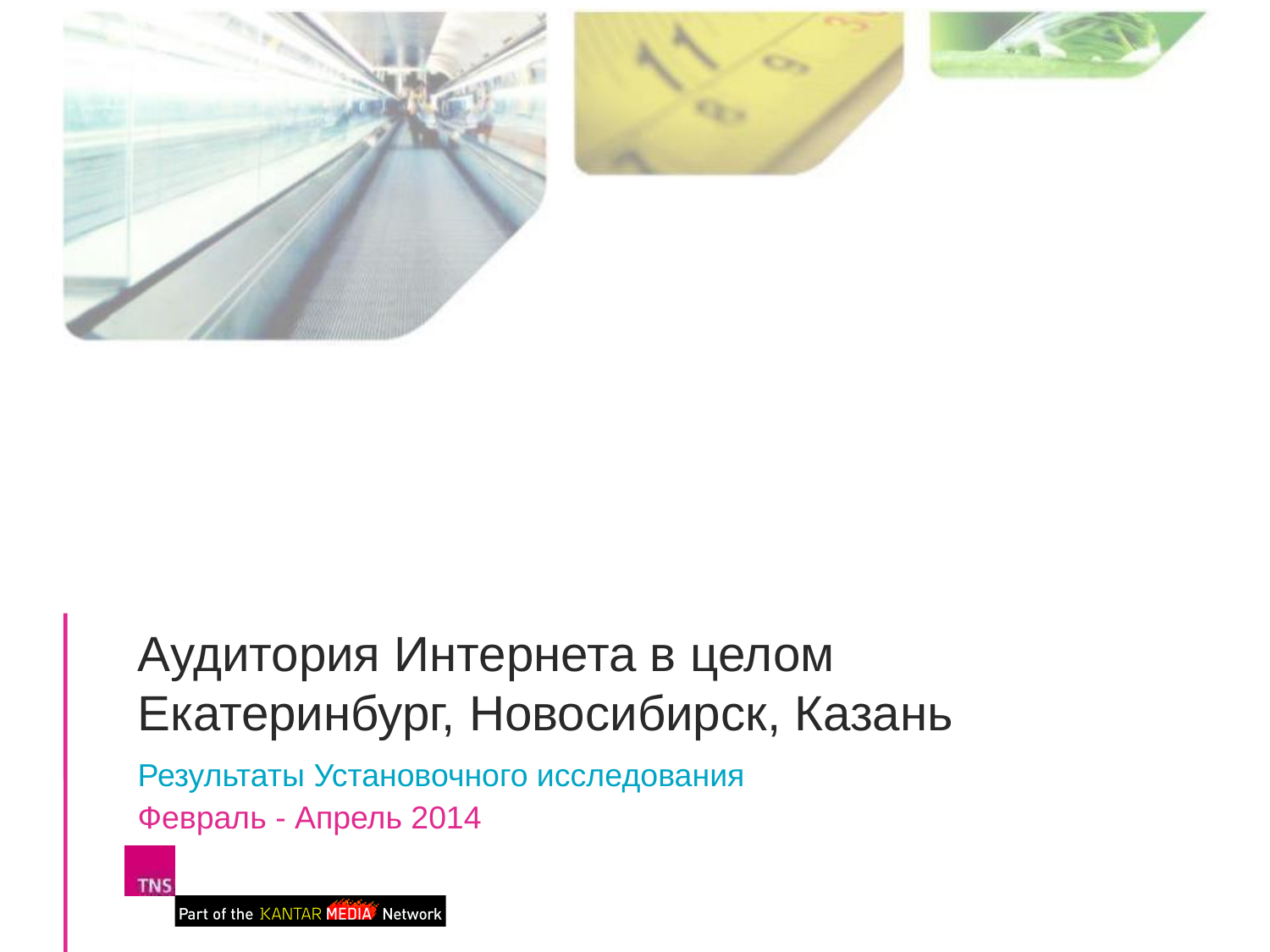

# Аудитория Интернета в целом Екатеринбург, Новосибирск, Казань
Результаты Установочного исследования
Февраль - Апрель 2014